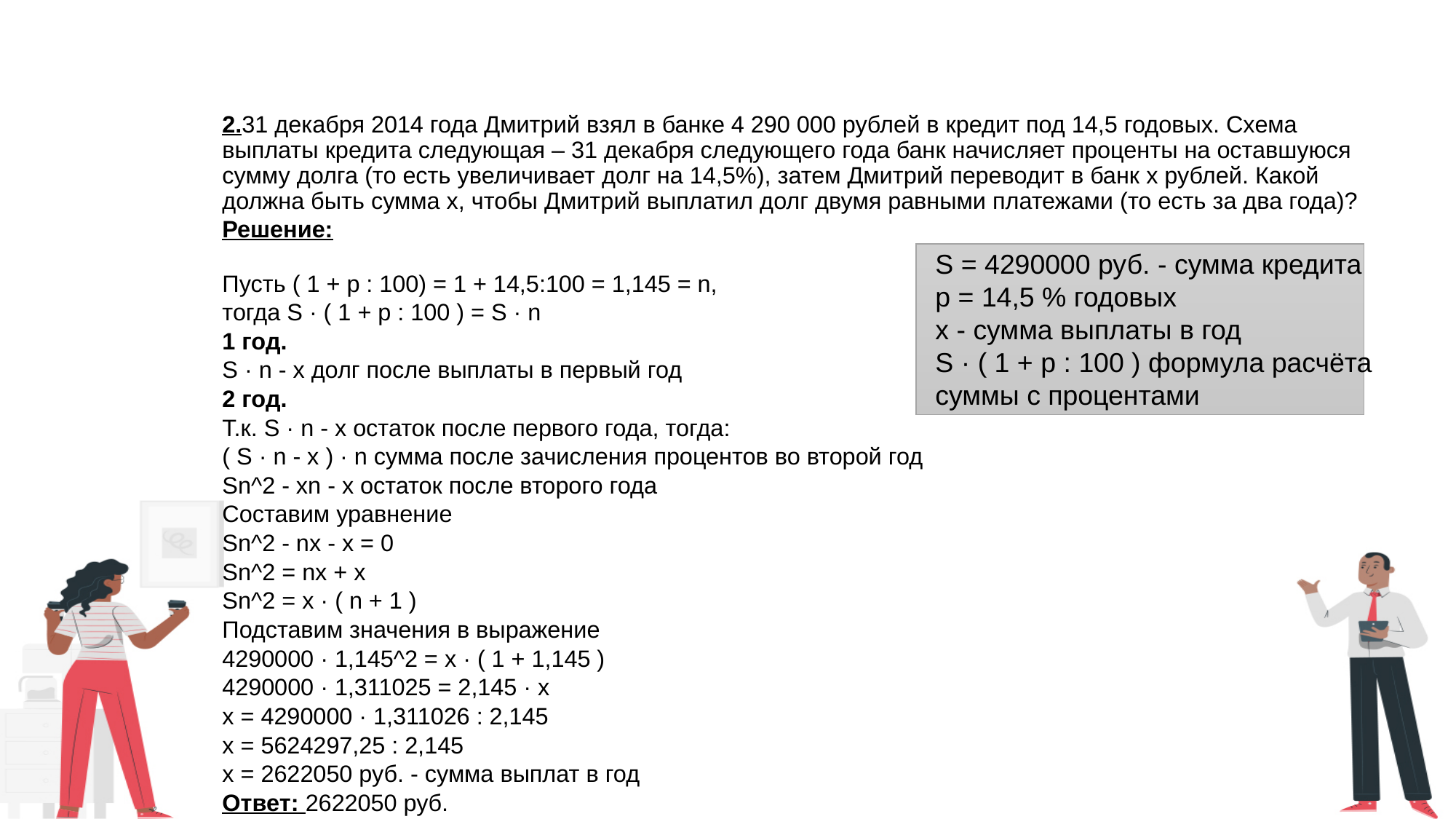

2.31 декабря 2014 года Дмитрий взял в банке 4 290 000 рублей в кредит под 14,5 годовых. Схема выплаты кредита следующая – 31 декабря следующего года банк начисляет проценты на оставшуюся сумму долга (то есть увеличивает долг на 14,5%), затем Дмитрий переводит в банк х рублей. Какой должна быть сумма х, чтобы Дмитрий выплатил долг двумя равными платежами (то есть за два года)?
Решение:

Пусть ( 1 + р : 100) = 1 + 14,5:100 = 1,145 = n,
тогда S · ( 1 + p : 100 ) = S · n
1 год.
S · n - x долг после выплаты в первый год
2 год.
Т.к. S · n - x остаток после первого года, тогда:
( S · n - x ) · n сумма после зачисления процентов во второй год
Sn^2 - xn - x остаток после второго года
Составим уравнение
Sn^2 - nx - x = 0
Sn^2 = nx + x
Sn^2 = x · ( n + 1 )
Подставим значения в выражение
4290000 · 1,145^2 = x · ( 1 + 1,145 )
4290000 · 1,311025 = 2,145 · x
x = 4290000 · 1,311026 : 2,145
x = 5624297,25 : 2,145
x = 2622050 руб. - сумма выплат в год
Ответ: 2622050 руб.

S = 4290000 руб. - сумма кредита
p = 14,5 % годовых
x - сумма выплаты в год
S · ( 1 + p : 100 ) формула расчёта суммы с процентами